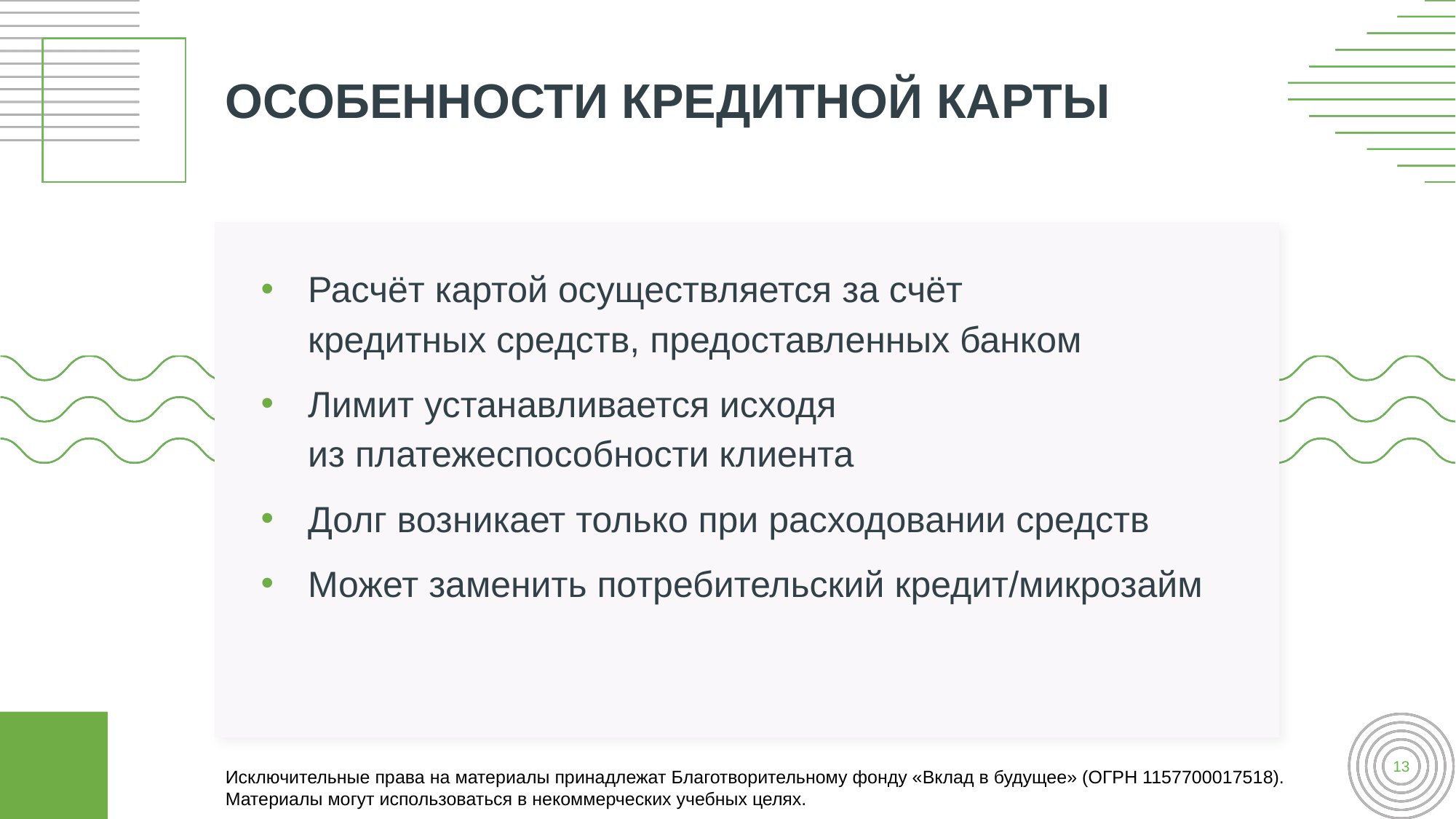

# ОСОБЕННОСТИ КРЕДИТНОЙ КАРТЫ
Расчёт картой осуществляется за счёт
кредитных средств, предоставленных банком
Лимит устанавливается исходя
из платежеспособности клиента
Долг возникает только при расходовании средств
Может заменить потребительский кредит/микрозайм
13
Исключительные права на материалы принадлежат Благотворительному фонду «Вклад в будущее» (ОГРН 1157700017518).
Материалы могут использоваться в некоммерческих учебных целях.